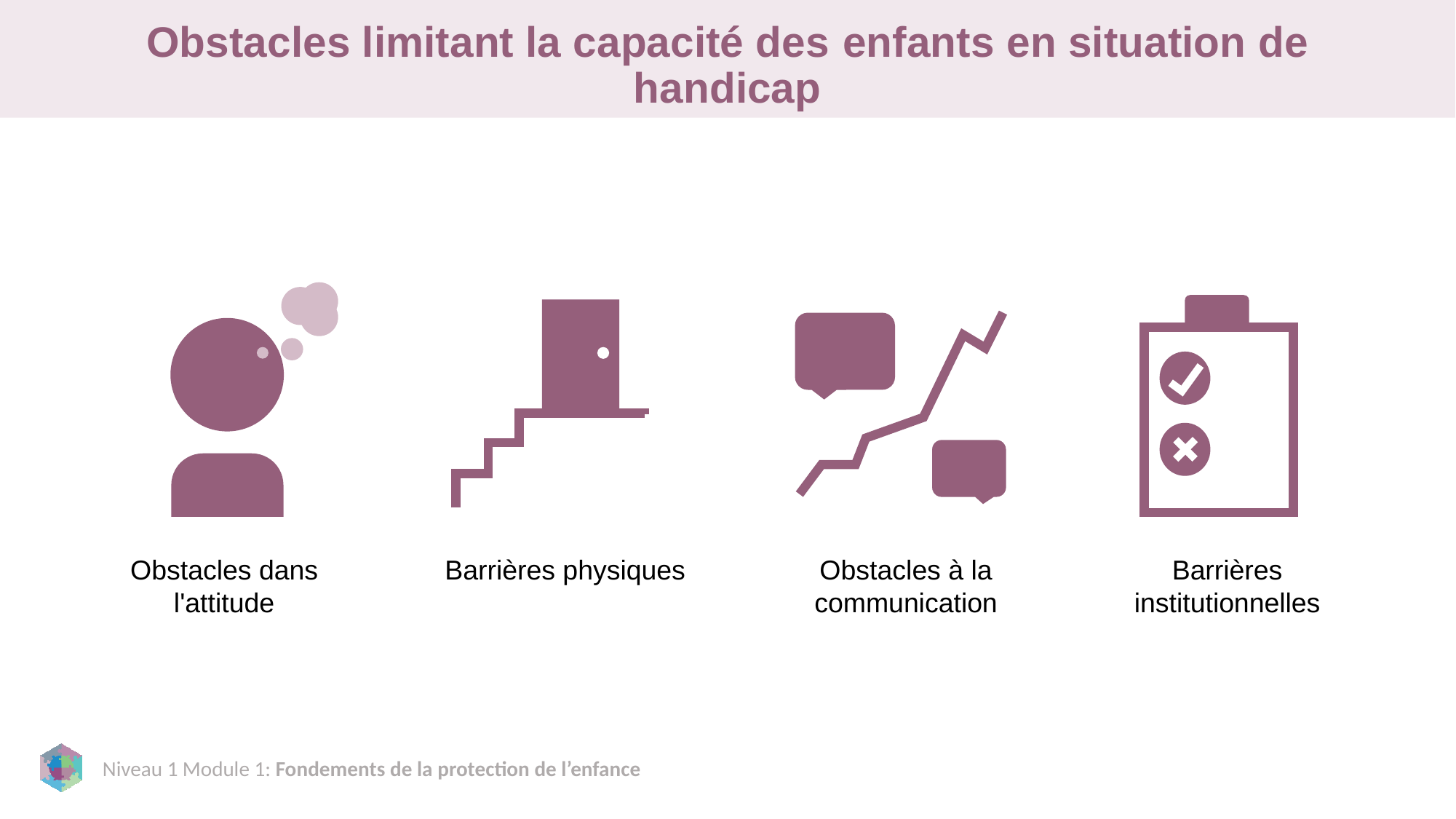

# Obstacles limitant la capacité des enfants en situation de handicap

Obstacles dans l'attitude
Barrières physiques
Obstacles à la communication
Barrières institutionnelles